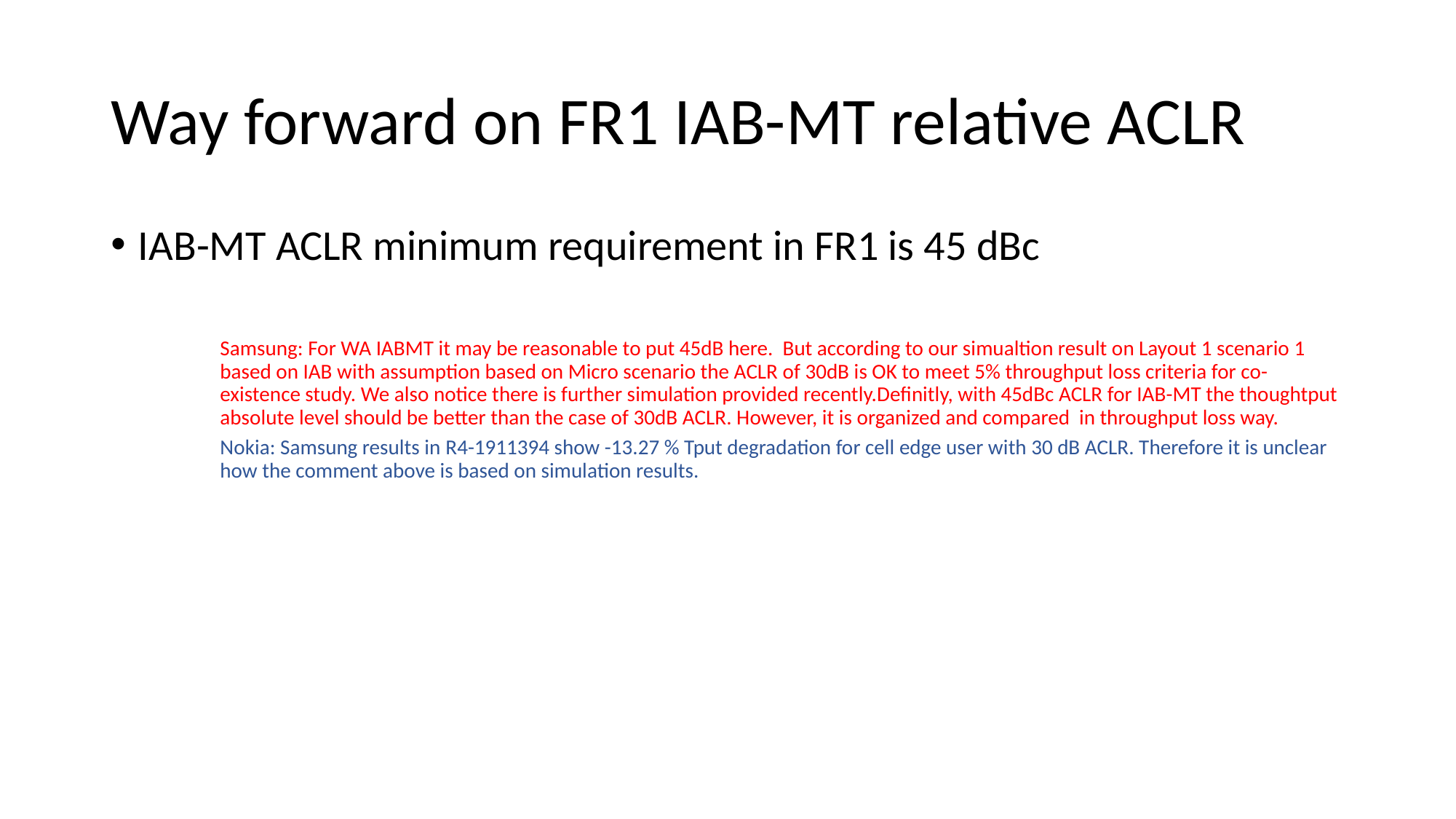

# Way forward on FR1 IAB-MT relative ACLR
IAB-MT ACLR minimum requirement in FR1 is 45 dBc

Samsung: For WA IABMT it may be reasonable to put 45dB here.  But according to our simualtion result on Layout 1 scenario 1 based on IAB with assumption based on Micro scenario the ACLR of 30dB is OK to meet 5% throughput loss criteria for co-existence study. We also notice there is further simulation provided recently.Definitly, with 45dBc ACLR for IAB-MT the thoughtput absolute level should be better than the case of 30dB ACLR. However, it is organized and compared  in throughput loss way.
Nokia: Samsung results in R4-1911394 show -13.27 % Tput degradation for cell edge user with 30 dB ACLR. Therefore it is unclear how the comment above is based on simulation results.